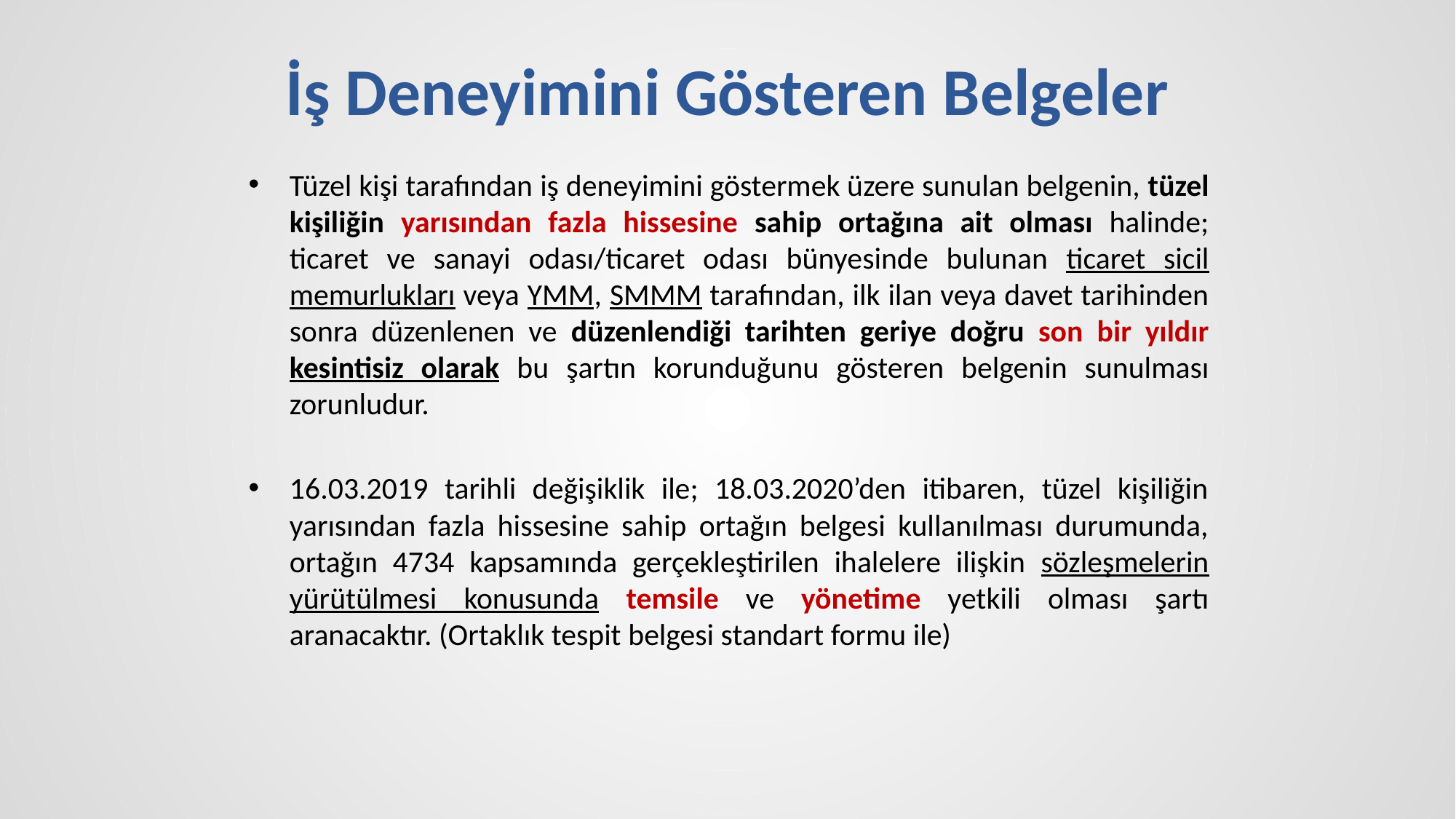

# İş Deneyimini Gösteren Belgeler
Tüzel kişi tarafından iş deneyimini göstermek üzere sunulan belgenin, tüzel kişiliğin yarısından fazla hissesine sahip ortağına ait olması halinde; ticaret ve sanayi odası/ticaret odası bünyesinde bulunan ticaret sicil memurlukları veya YMM, SMMM tarafından, ilk ilan veya davet tarihinden sonra düzenlenen ve düzenlendiği tarihten geriye doğru son bir yıldır kesintisiz olarak bu şartın korunduğunu gösteren belgenin sunulması zorunludur.

16.03.2019 tarihli değişiklik ile; 18.03.2020’den itibaren, tüzel kişiliğin yarısından fazla hissesine sahip ortağın belgesi kullanılması durumunda, ortağın 4734 kapsamında gerçekleştirilen ihalelere ilişkin sözleşmelerin yürütülmesi konusunda temsile ve yönetime yetkili olması şartı aranacaktır. (Ortaklık tespit belgesi standart formu ile)